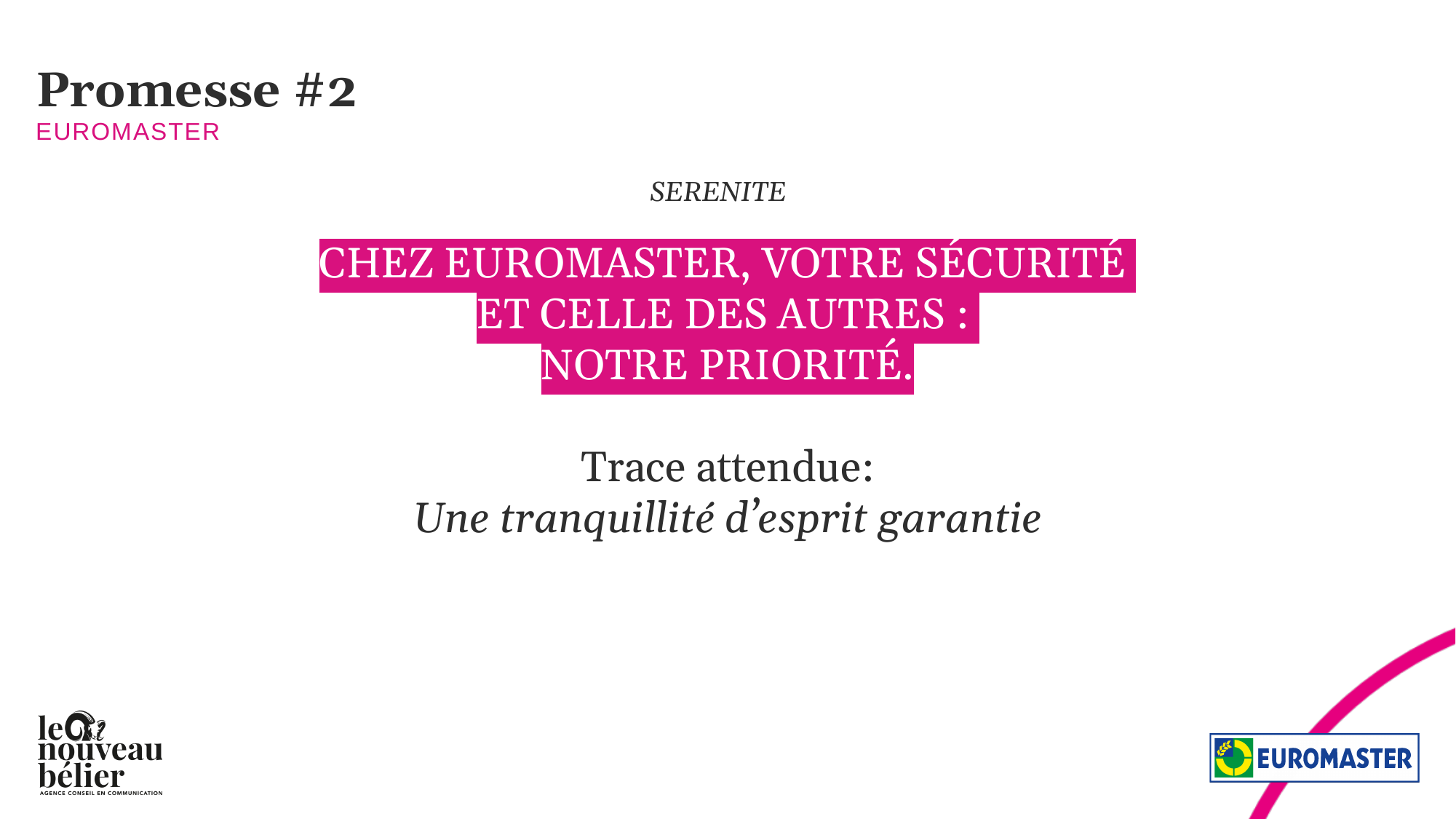

# Promesse #2
EUROMASTER
SERENITE
CHEZ EUROMASTER, VOTRE SÉCURITÉ
ET CELLE DES AUTRES :
NOTRE PRIORITÉ.
Trace attendue:
Une tranquillité d’esprit garantie